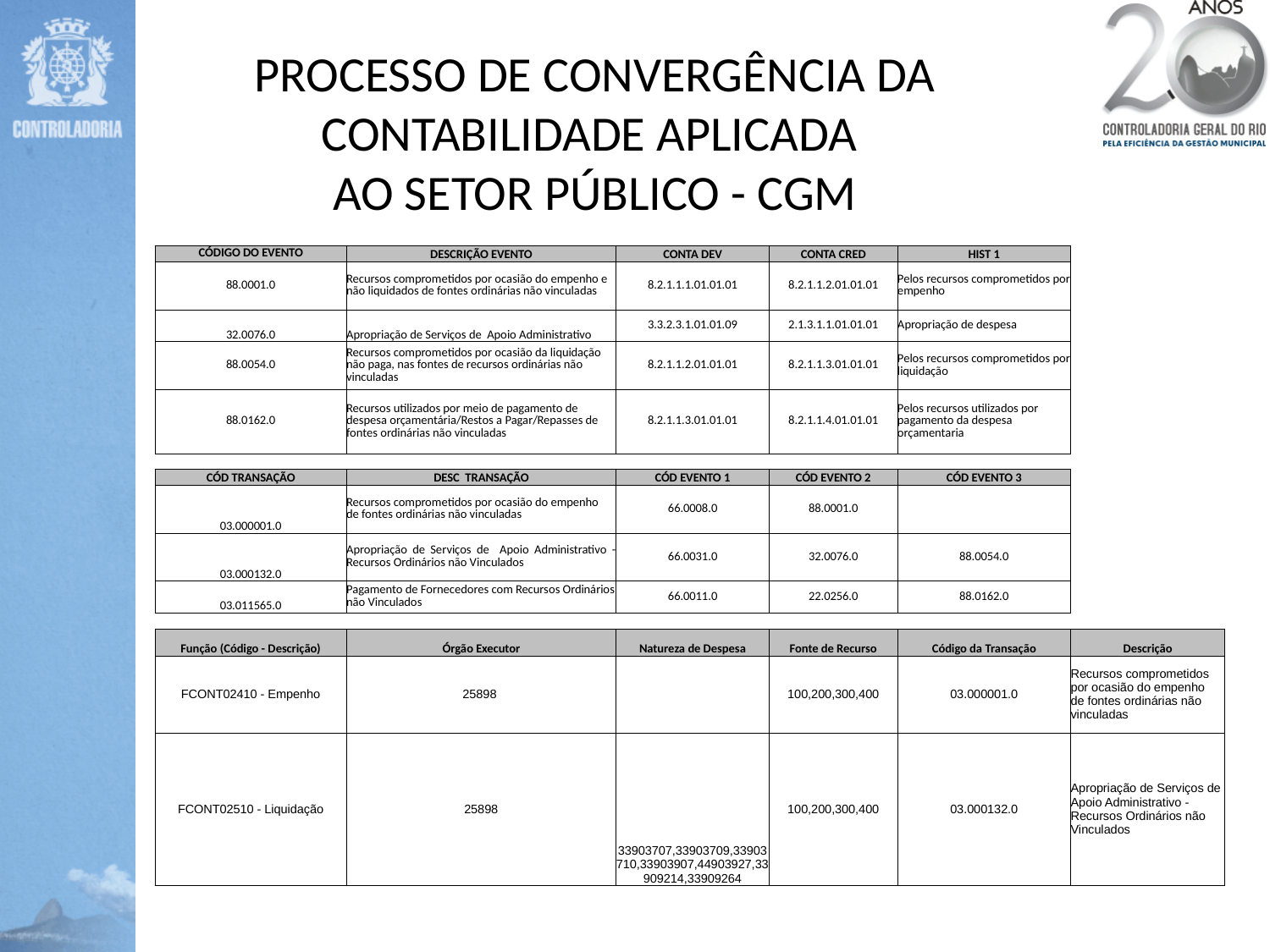

PROCESSO DE CONVERGÊNCIA DA CONTABILIDADE APLICADA
AO SETOR PÚBLICO - CGM
| CÓDIGO DO EVENTO | DESCRIÇÃO EVENTO | CONTA DEV | CONTA CRED | HIST 1 |  |
| --- | --- | --- | --- | --- | --- |
| 88.0001.0 | Recursos comprometidos por ocasião do empenho e não liquidados de fontes ordinárias não vinculadas | 8.2.1.1.1.01.01.01 | 8.2.1.1.2.01.01.01 | Pelos recursos comprometidos por empenho |  |
| 32.0076.0 | Apropriação de Serviços de Apoio Administrativo | 3.3.2.3.1.01.01.09 | 2.1.3.1.1.01.01.01 | Apropriação de despesa |  |
| 88.0054.0 | Recursos comprometidos por ocasião da liquidação não paga, nas fontes de recursos ordinárias não vinculadas | 8.2.1.1.2.01.01.01 | 8.2.1.1.3.01.01.01 | Pelos recursos comprometidos por liquidação |  |
| 88.0162.0 | Recursos utilizados por meio de pagamento de despesa orçamentária/Restos a Pagar/Repasses de fontes ordinárias não vinculadas | 8.2.1.1.3.01.01.01 | 8.2.1.1.4.01.01.01 | Pelos recursos utilizados por pagamento da despesa orçamentaria |  |
|  |  |  |  |  |  |
| CÓD TRANSAÇÃO | DESC TRANSAÇÃO | CÓD EVENTO 1 | CÓD EVENTO 2 | CÓD EVENTO 3 |  |
| 03.000001.0 | Recursos comprometidos por ocasião do empenho de fontes ordinárias não vinculadas | 66.0008.0 | 88.0001.0 |  |  |
| 03.000132.0 | Apropriação de Serviços de Apoio Administrativo - Recursos Ordinários não Vinculados | 66.0031.0 | 32.0076.0 | 88.0054.0 |  |
| 03.011565.0 | Pagamento de Fornecedores com Recursos Ordinários não Vinculados | 66.0011.0 | 22.0256.0 | 88.0162.0 |  |
|  |  |  |  |  |  |
| Função (Código - Descrição) | Órgão Executor | Natureza de Despesa | Fonte de Recurso | Código da Transação | Descrição |
| FCONT02410 - Empenho | 25898 |  | 100,200,300,400 | 03.000001.0 | Recursos comprometidos por ocasião do empenho de fontes ordinárias não vinculadas |
| FCONT02510 - Liquidação | 25898 | 33903707,33903709,33903710,33903907,44903927,33909214,33909264 | 100,200,300,400 | 03.000132.0 | Apropriação de Serviços de Apoio Administrativo - Recursos Ordinários não Vinculados |